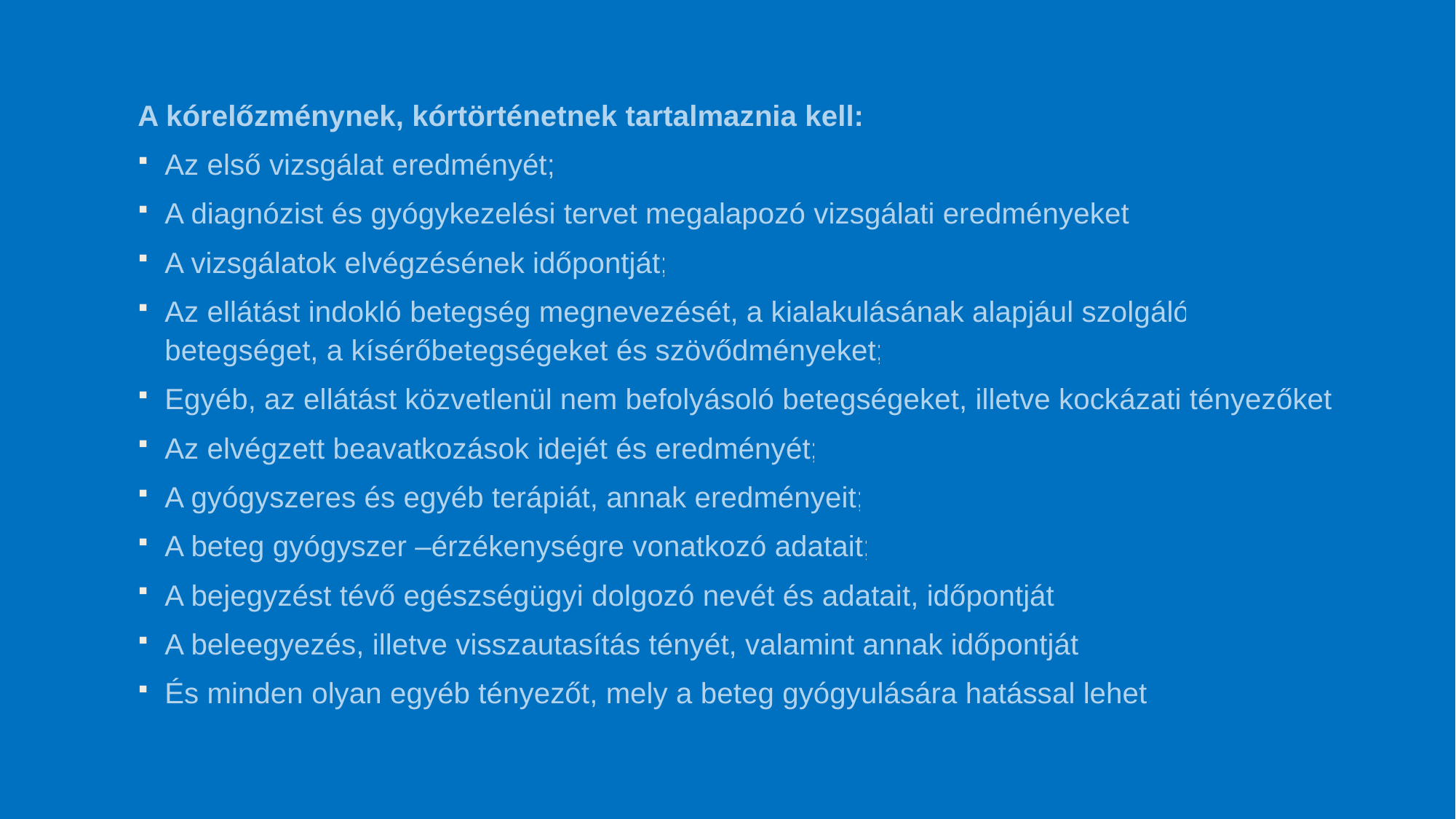

A kórelőzménynek, kórtörténetnek tartalmaznia kell:
Az első vizsgálat eredményét;
A diagnózist és gyógykezelési tervet megalapozó vizsgálati eredményeket;
A vizsgálatok elvégzésének időpontját;
Az ellátást indokló betegség megnevezését, a kialakulásának alapjául szolgáló betegséget, a kísérőbetegségeket és szövődményeket;
Egyéb, az ellátást közvetlenül nem befolyásoló betegségeket, illetve kockázati tényezőket;
Az elvégzett beavatkozások idejét és eredményét;
A gyógyszeres és egyéb terápiát, annak eredményeit;
A beteg gyógyszer –érzékenységre vonatkozó adatait;
A bejegyzést tévő egészségügyi dolgozó nevét és adatait, időpontját;
A beleegyezés, illetve visszautasítás tényét, valamint annak időpontját;
És minden olyan egyéb tényezőt, mely a beteg gyógyulására hatással lehet.